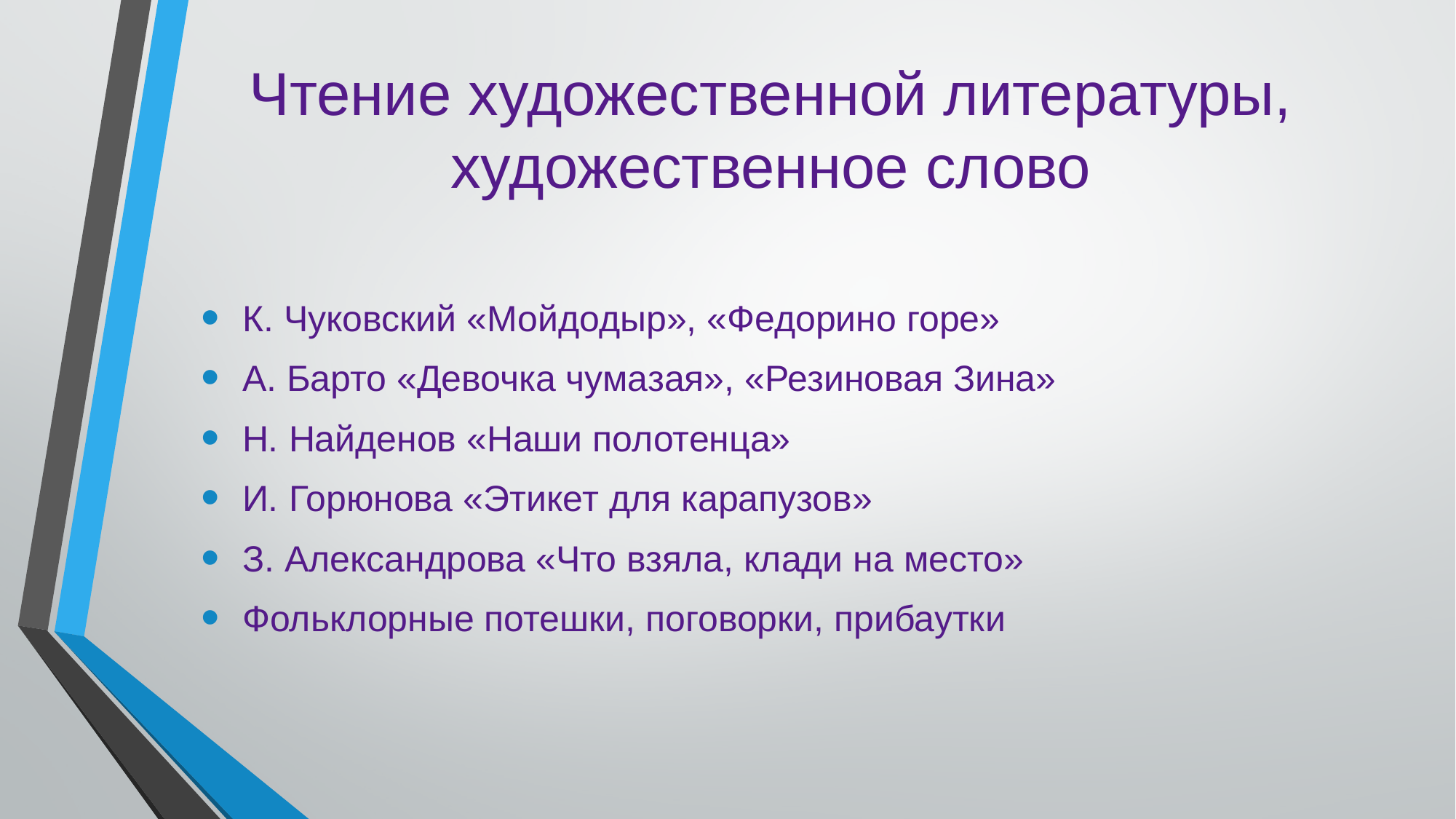

# Чтение художественной литературы, художественное слово

К. Чуковский «Мойдодыр», «Федорино горе»
А. Барто «Девочка чумазая», «Резиновая Зина»
Н. Найденов «Наши полотенца»
И. Горюнова «Этикет для карапузов»
З. Александрова «Что взяла, клади на место»
Фольклорные потешки, поговорки, прибаутки